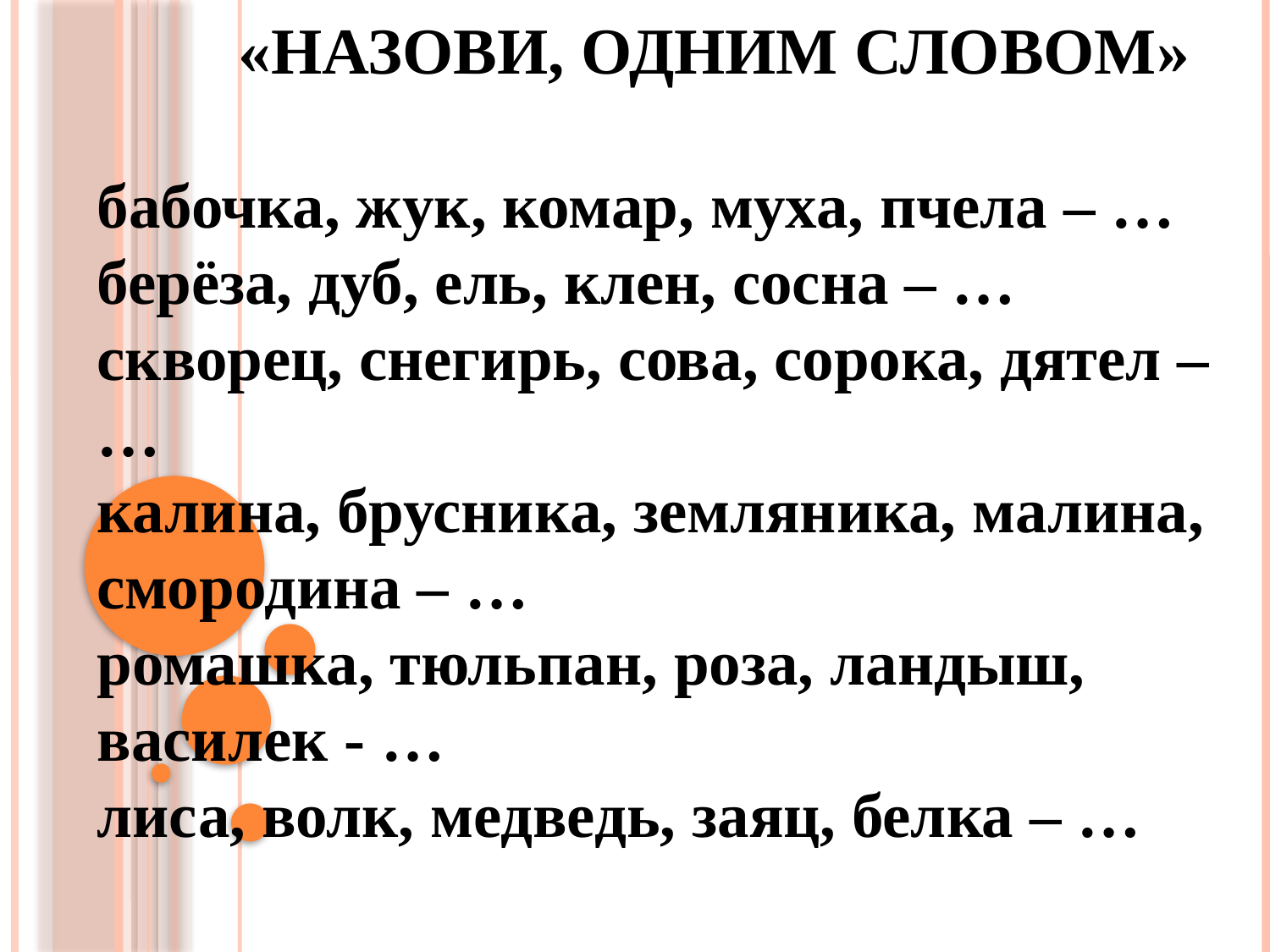

# «Назови, одним словом»
бабочка, жук, комар, муха, пчела – …
берёза, дуб, ель, клен, сосна – …
скворец, снегирь, сова, сорока, дятел – …
калина, брусника, земляника, малина, смородина – …
ромашка, тюльпан, роза, ландыш, василек - …
лиса, волк, медведь, заяц, белка – …